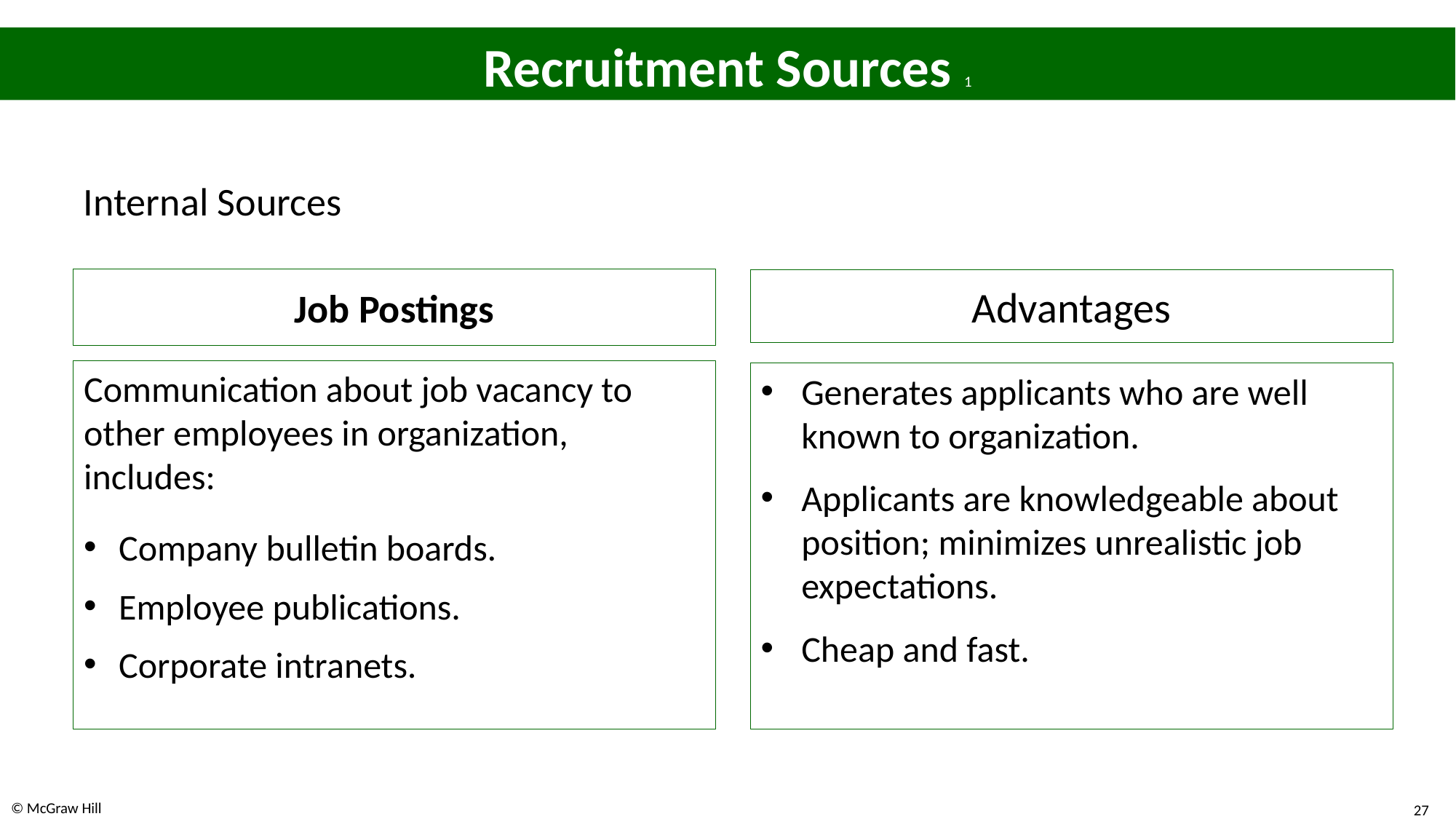

# Recruitment Sources 1
Internal Sources
Job Postings
Advantages
Communication about job vacancy to other employees in organization, includes:
Company bulletin boards.
Employee publications.
Corporate intranets.
Generates applicants who are well known to organization.
Applicants are knowledgeable about position; minimizes unrealistic job expectations.
Cheap and fast.